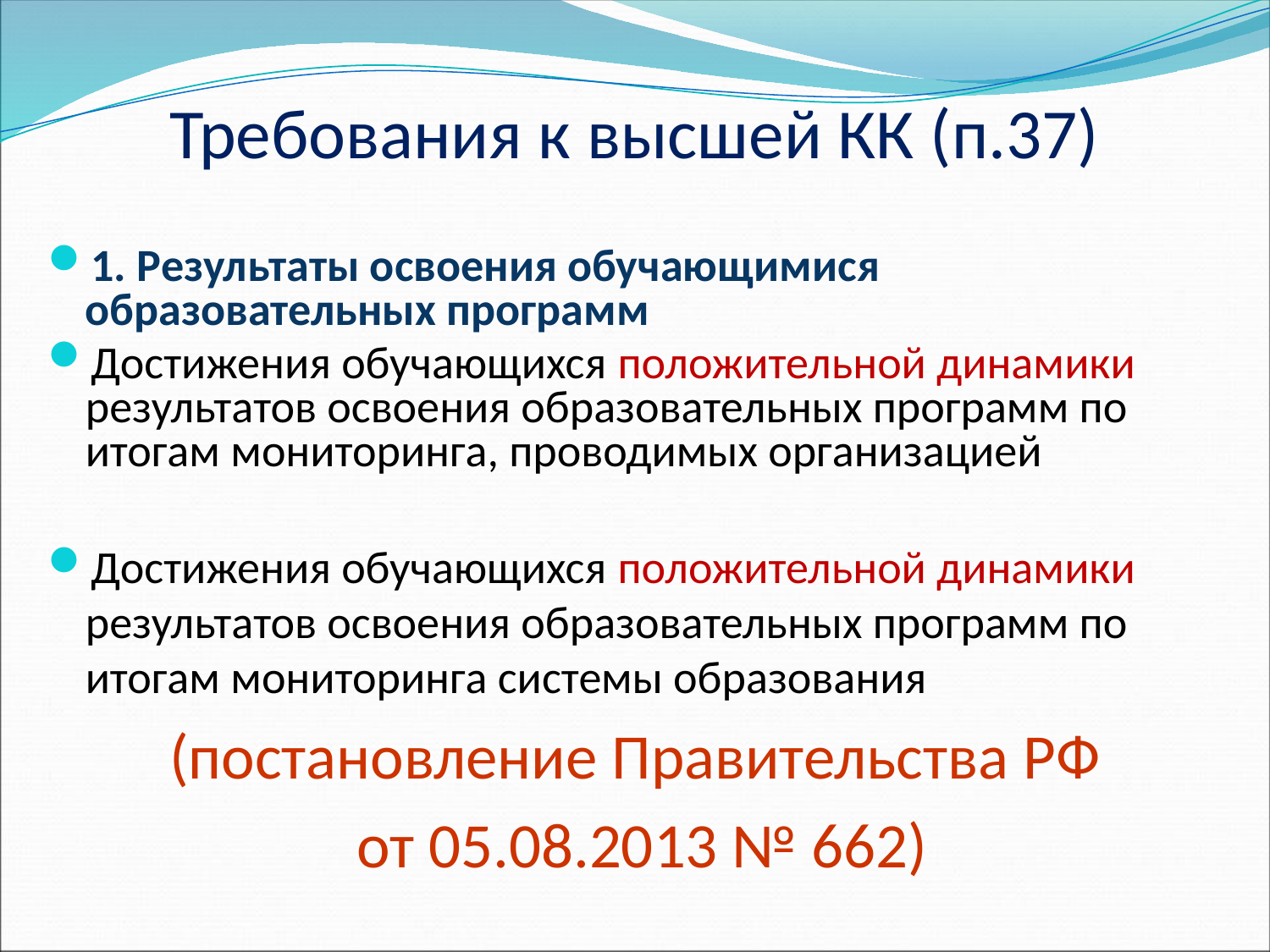

# Требования к высшей КК (п.37)

1. Результаты освоения обучающимися образовательных программ
Достижения обучающихся положительной динамики результатов освоения образовательных программ по итогам мониторинга, проводимых организацией

Достижения обучающихся положительной динамики результатов освоения образовательных программ по итогам мониторинга системы образования
(постановление Правительства РФ
 от 05.08.2013 № 662)